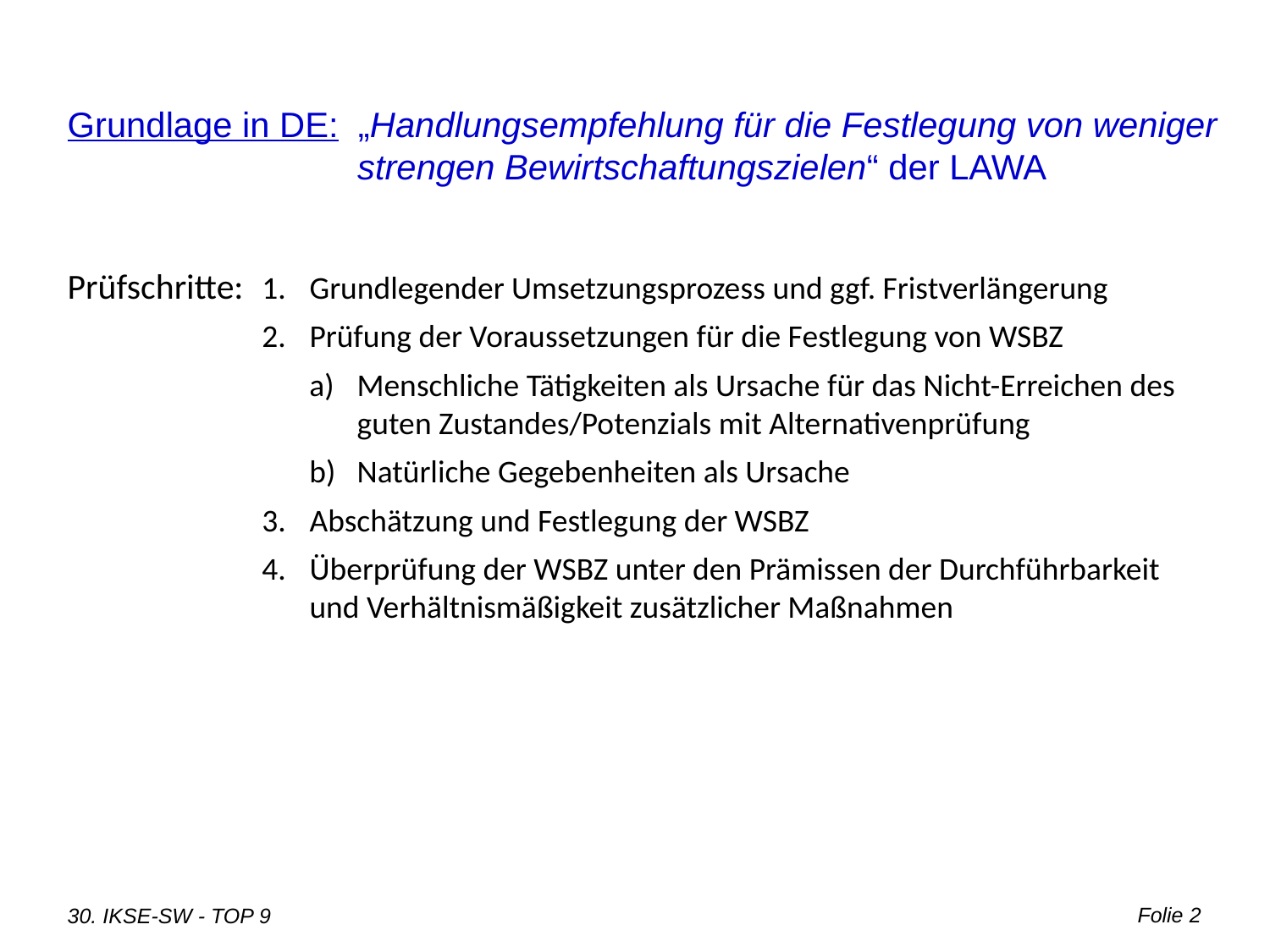

Grundlage in DE:  „Handlungsempfehlung für die Festlegung von weniger strengen Bewirtschaftungszielen“ der LAWA
Prüfschritte:
Grundlegender Umsetzungsprozess und ggf. Fristverlängerung
Prüfung der Voraussetzungen für die Festlegung von WSBZ
Menschliche Tätigkeiten als Ursache für das Nicht-Erreichen des guten Zustandes/Potenzials mit Alternativenprüfung
Natürliche Gegebenheiten als Ursache
Abschätzung und Festlegung der WSBZ
Überprüfung der WSBZ unter den Prämissen der Durchführbarkeit und Verhältnismäßigkeit zusätzlicher Maßnahmen
Folie 2
30. IKSE-SW - TOP 9